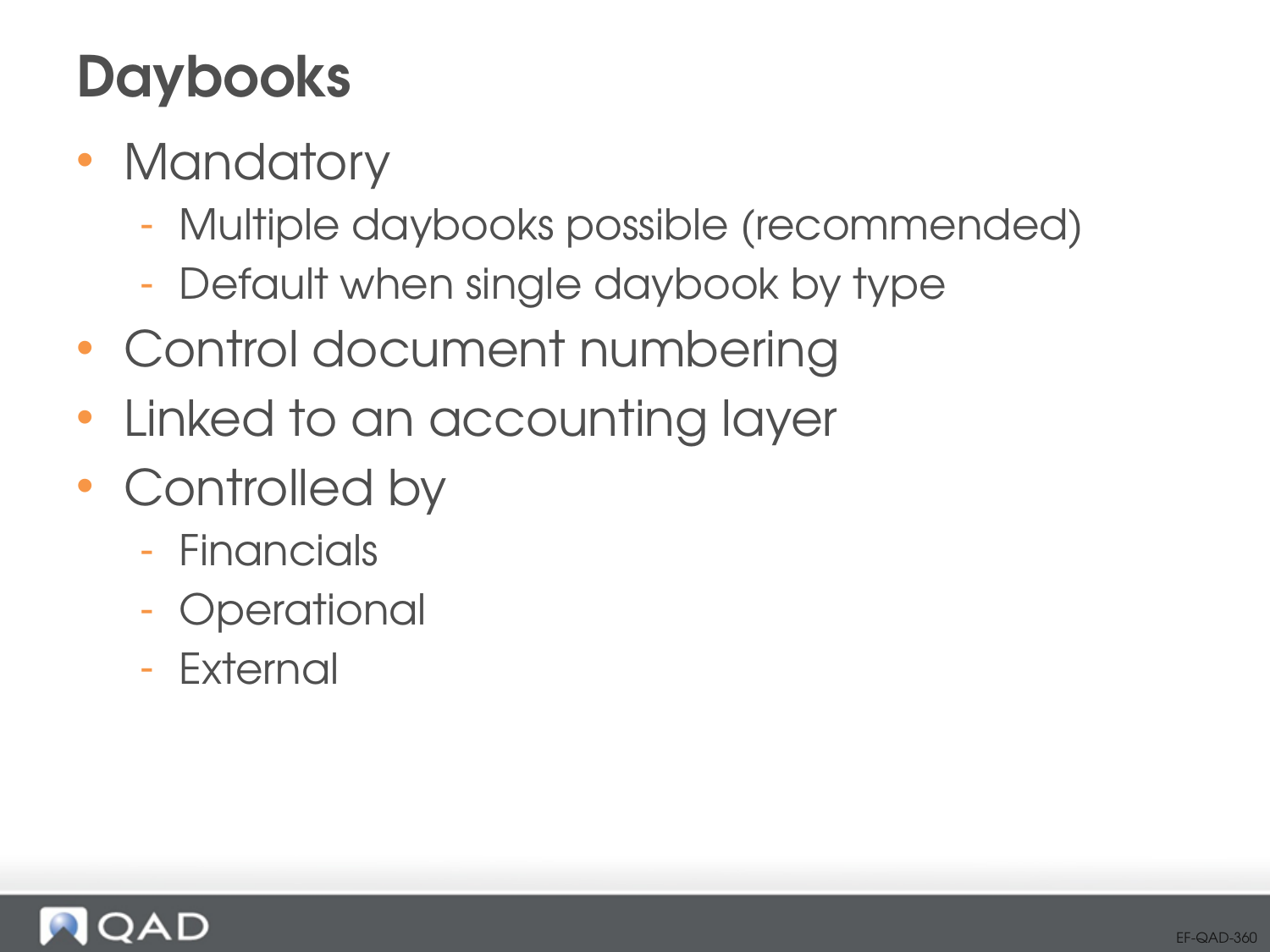

# Daybooks
Mandatory
Multiple daybooks possible (recommended)
Default when single daybook by type
Control document numbering
Linked to an accounting layer
Controlled by
Financials
Operational
External

EF-QAD-360